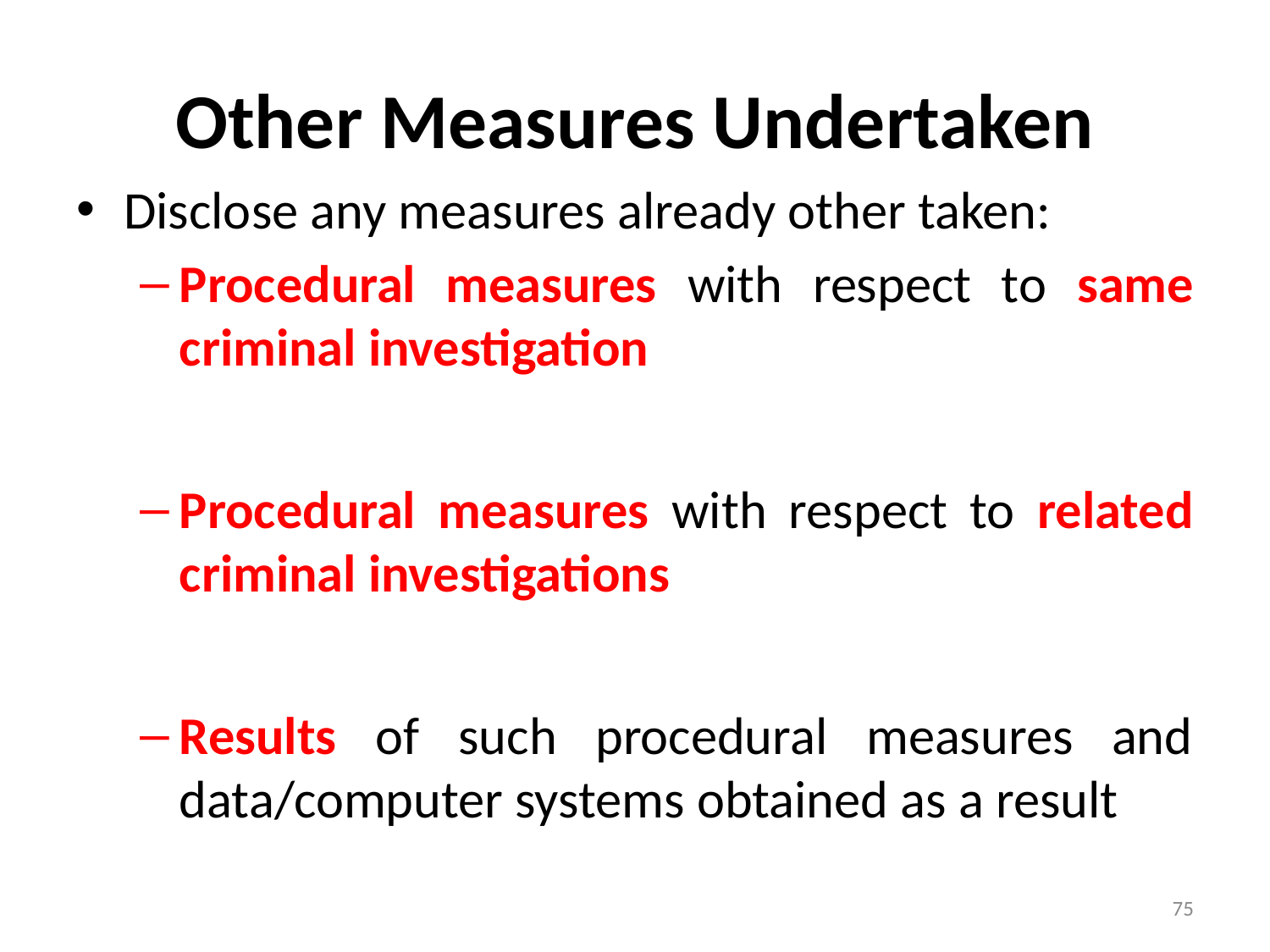

# Other Measures Undertaken
Disclose any measures already other taken:
Procedural measures with respect to same criminal investigation

Procedural measures with respect to related criminal investigations

Results of such procedural measures and data/computer systems obtained as a result
75